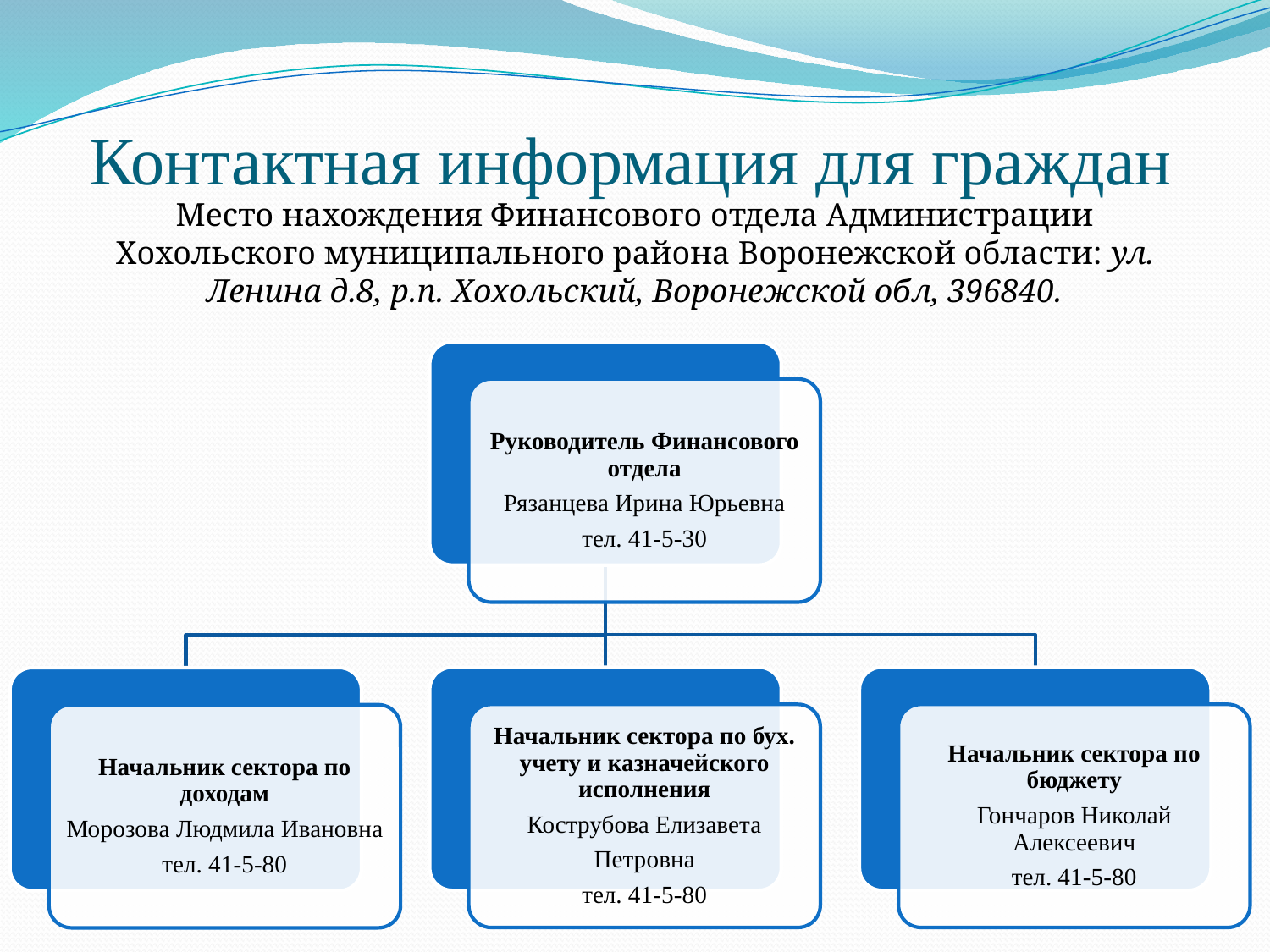

# Контактная информация для граждан
Место нахождения Финансового отдела Администрации Хохольского муниципального района Воронежской области: ул. Ленина д.8, р.п. Хохольский, Воронежской обл, 396840.
Руководитель Финансового отдела
Рязанцева Ирина Юрьевна
тел. 41-5-30
Начальник сектора по доходам
Морозова Людмила Ивановна
тел. 41-5-80
Начальник сектора по бух. учету и казначейского исполнения
Кострубова Елизавета
Петровна
тел. 41-5-80
Начальник сектора по бюджету
Гончаров Николай Алексеевич
тел. 41-5-80